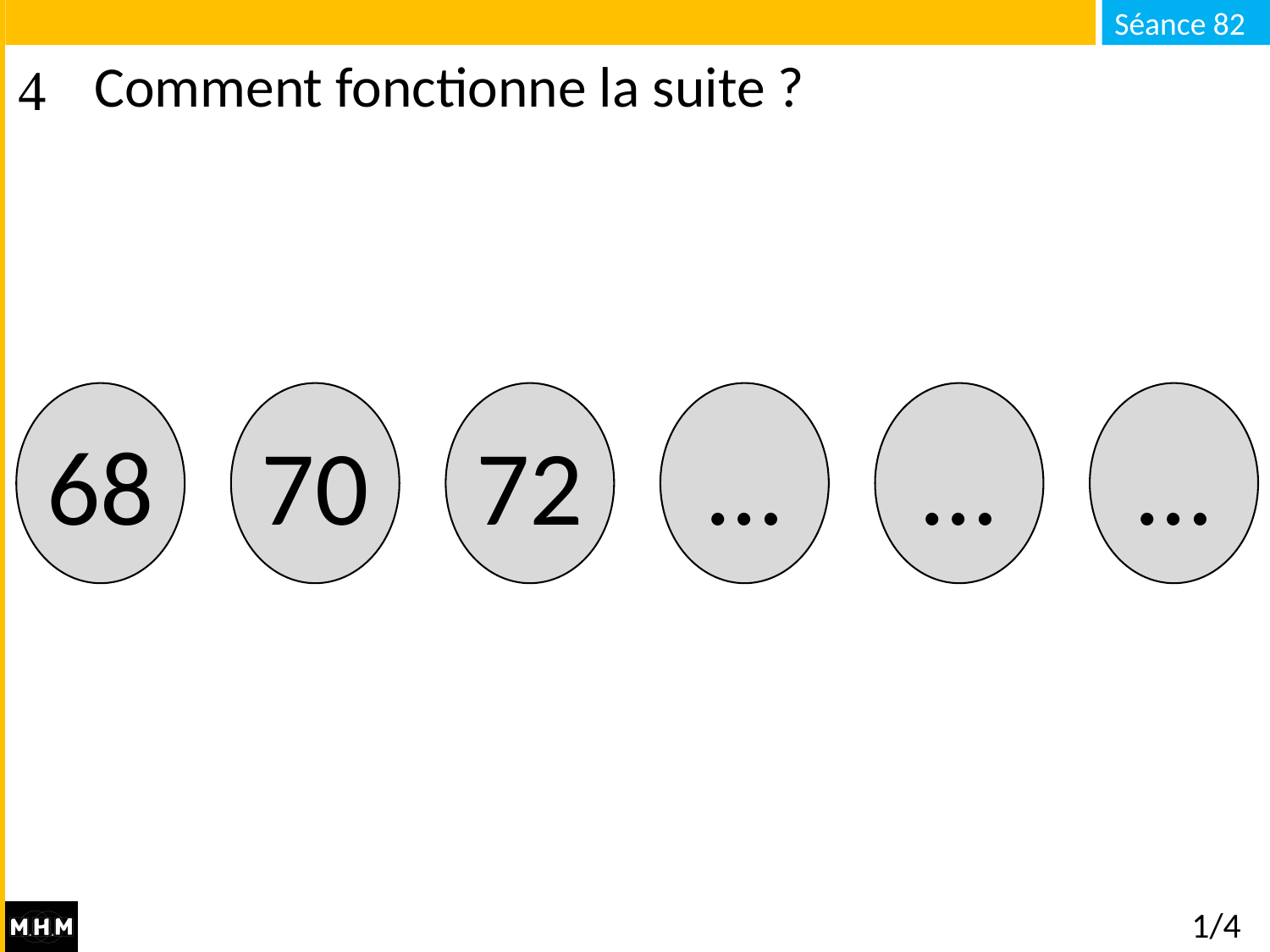

# Comment fonctionne la suite ?
68
70
72
…
…
…
1/4